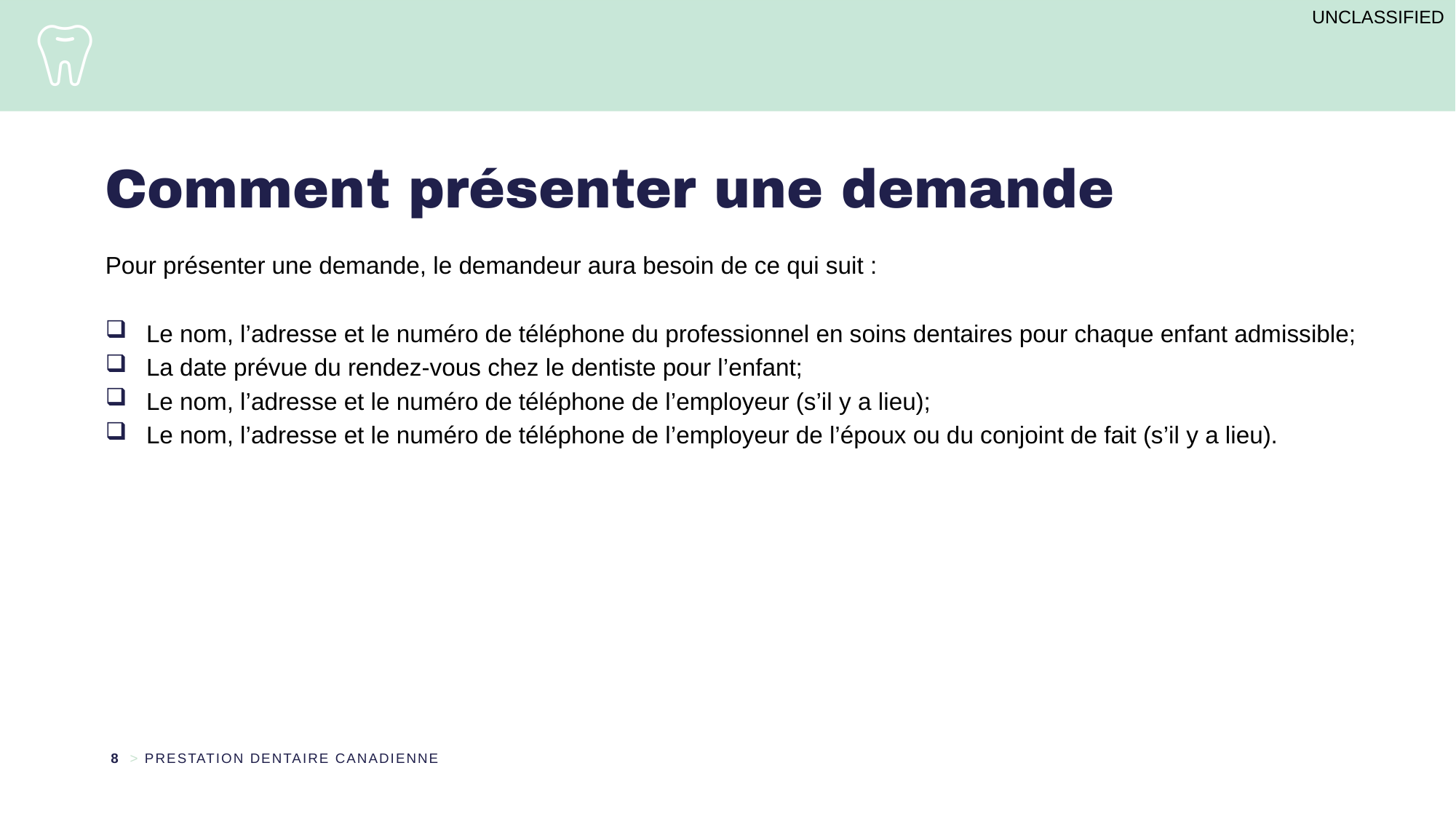

Comment présenter une demande
Pour présenter une demande, le demandeur aura besoin de ce qui suit :

Le nom, l’adresse et le numéro de téléphone du professionnel en soins dentaires pour chaque enfant admissible;
La date prévue du rendez-vous chez le dentiste pour l’enfant;
Le nom, l’adresse et le numéro de téléphone de l’employeur (s’il y a lieu);
Le nom, l’adresse et le numéro de téléphone de l’employeur de l’époux ou du conjoint de fait (s’il y a lieu).